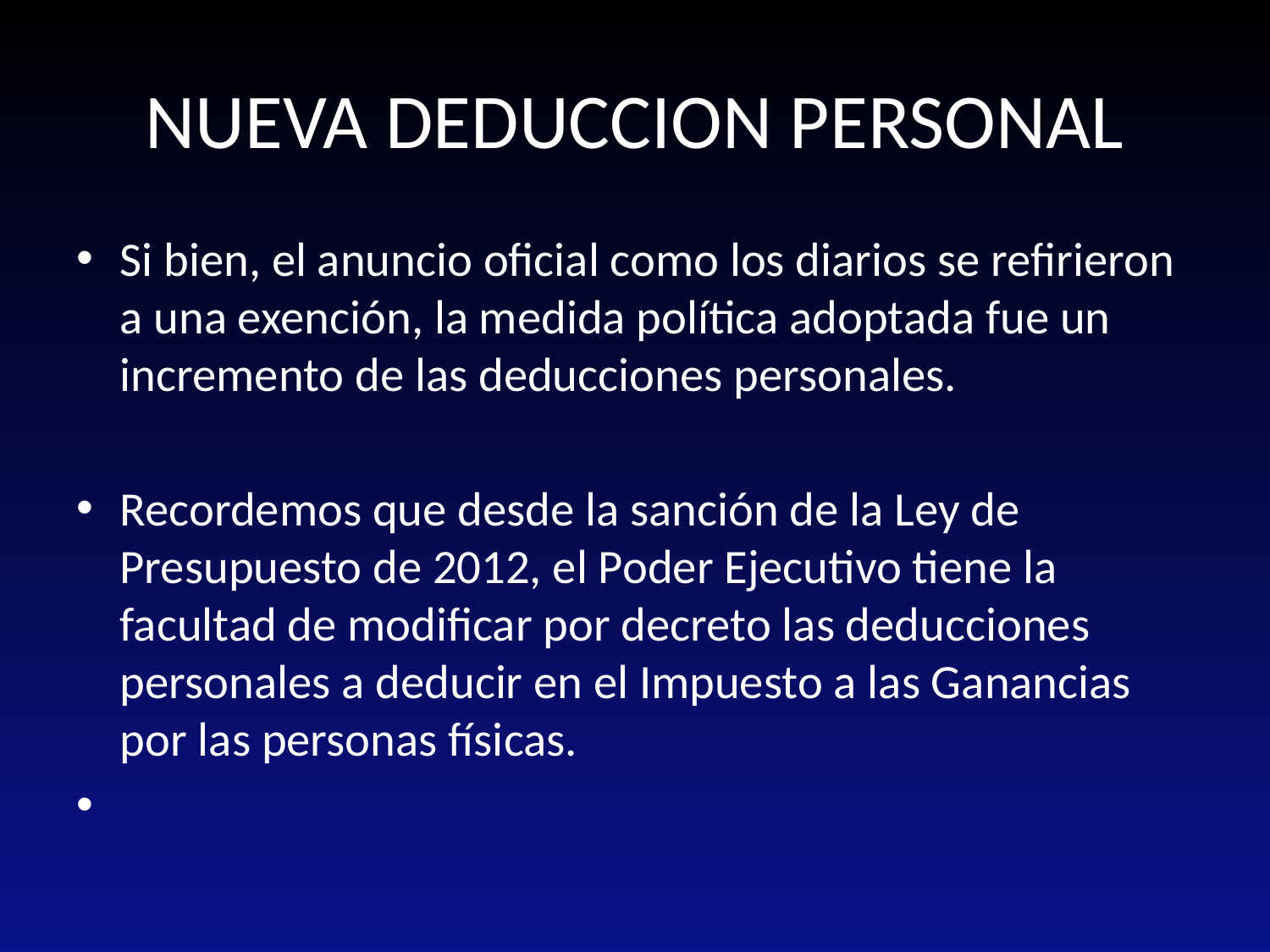

# NUEVA DEDUCCION PERSONAL
Si bien, el anuncio oficial como los diarios se refirieron a una exención, la medida política adoptada fue un incremento de las deducciones personales.

Recordemos que desde la sanción de la Ley de Presupuesto de 2012, el Poder Ejecutivo tiene la facultad de modificar por decreto las deducciones personales a deducir en el Impuesto a las Ganancias por las personas físicas.